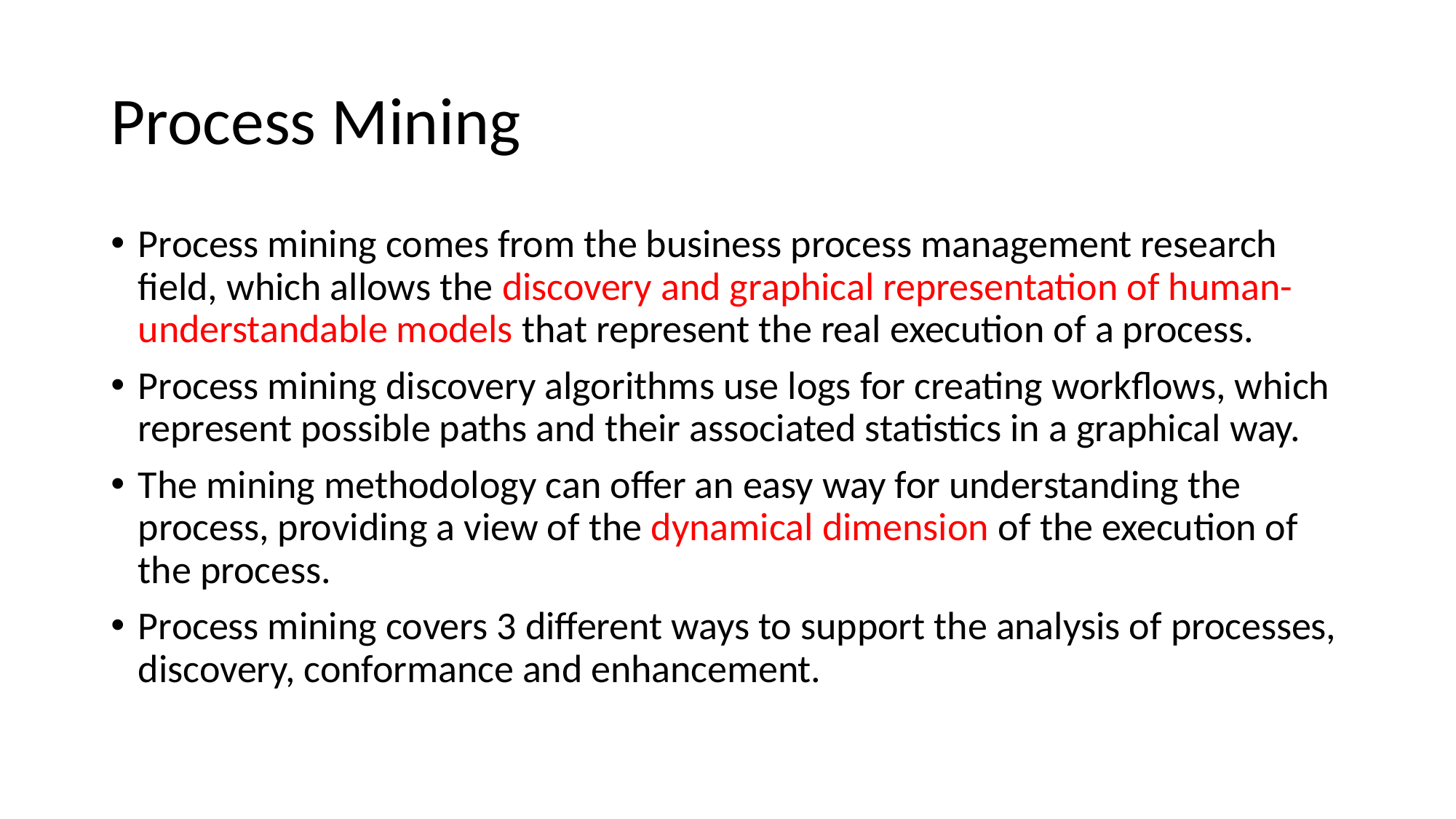

# Process Mining
Process mining comes from the business process management research field, which allows the discovery and graphical representation of human-understandable models that represent the real execution of a process.
Process mining discovery algorithms use logs for creating workflows, which represent possible paths and their associated statistics in a graphical way.
The mining methodology can offer an easy way for understanding the process, providing a view of the dynamical dimension of the execution of the process.
Process mining covers 3 different ways to support the analysis of processes, discovery, conformance and enhancement.